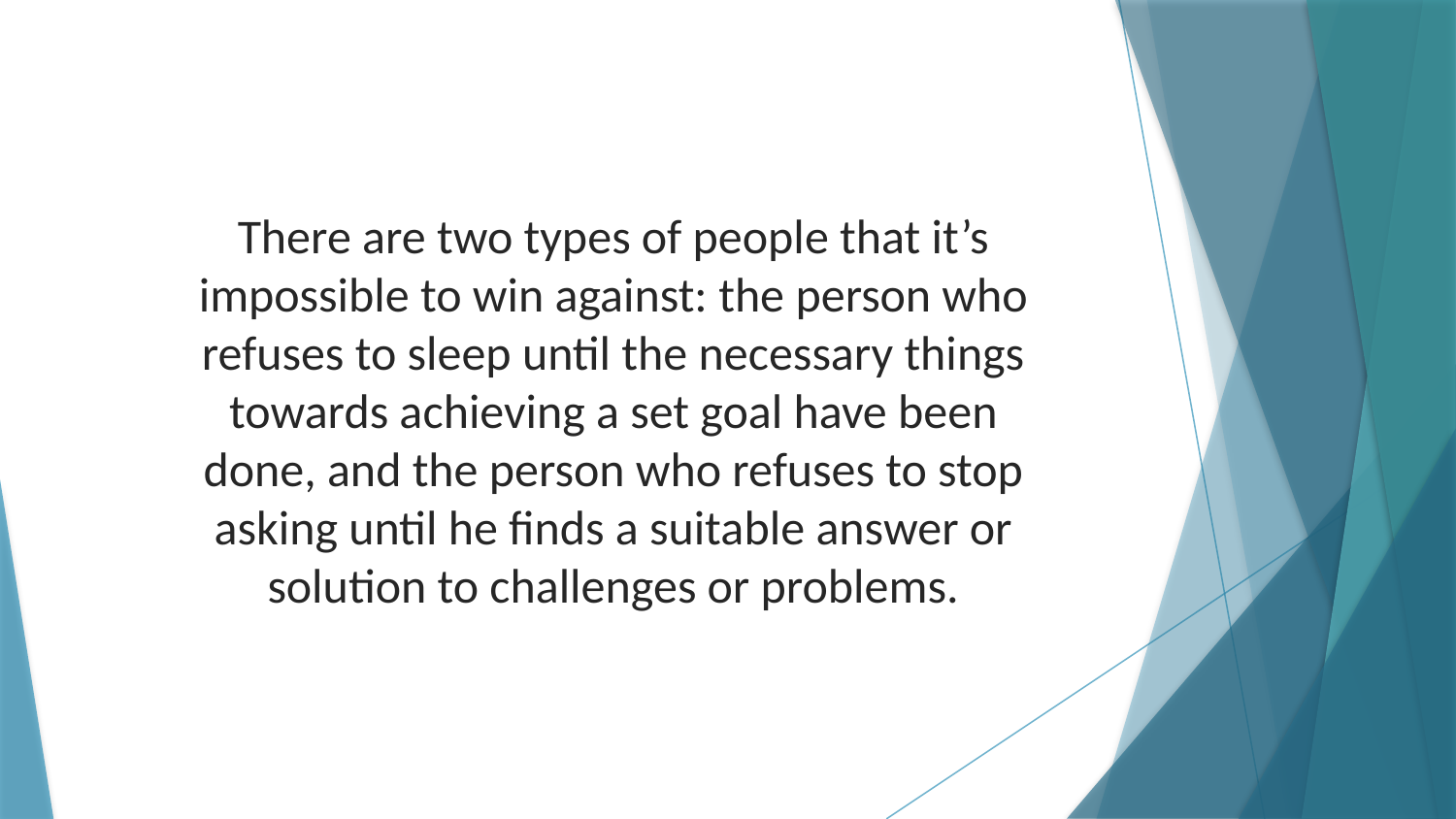

There are two types of people that it’s impossible to win against: the person who refuses to sleep until the necessary things towards achieving a set goal have been done, and the person who refuses to stop asking until he finds a suitable answer or solution to challenges or problems.